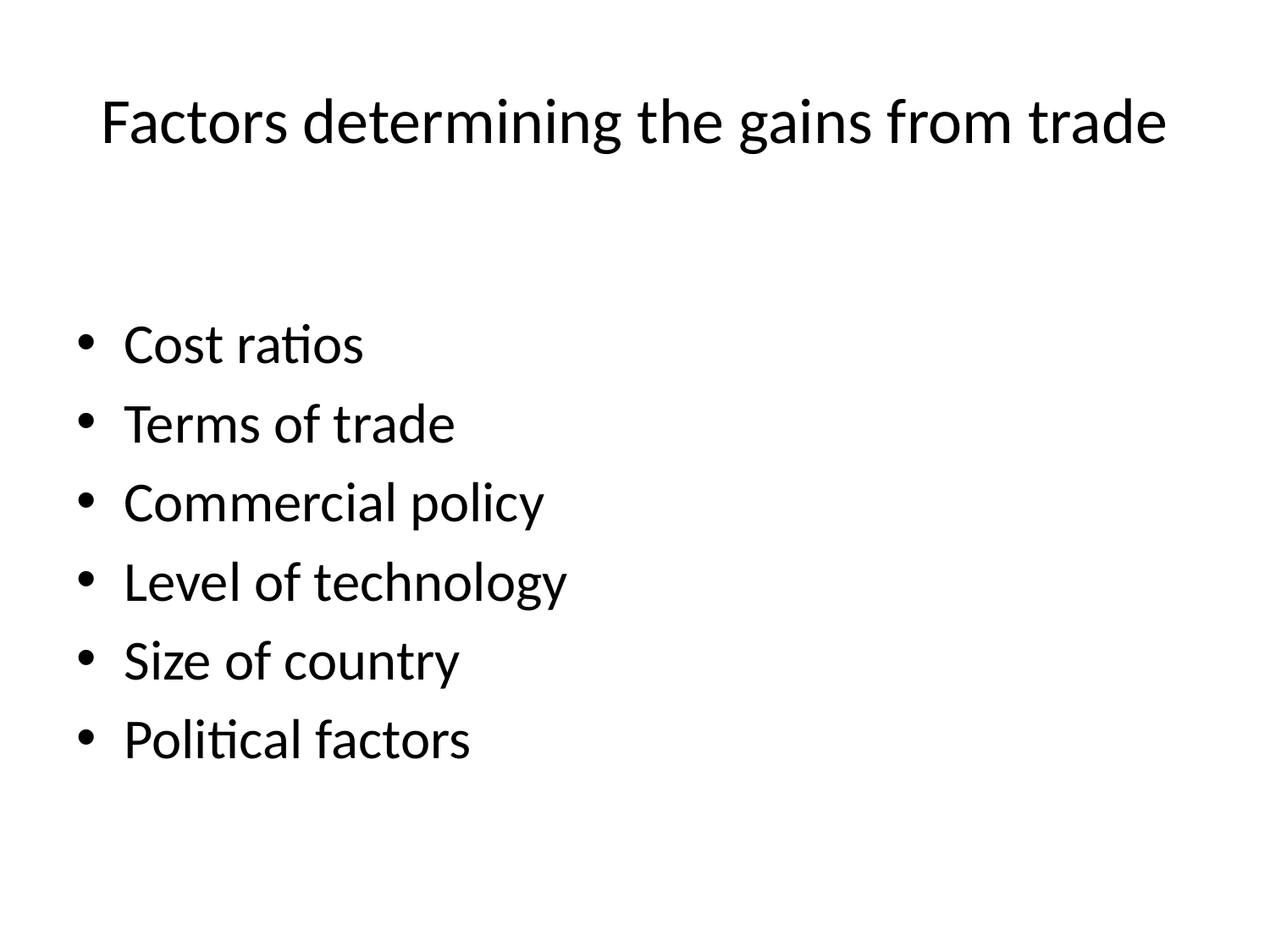

# Factors determining the gains from trade

Cost ratios
Terms of trade
Commercial policy
Level of technology
Size of country
Political factors